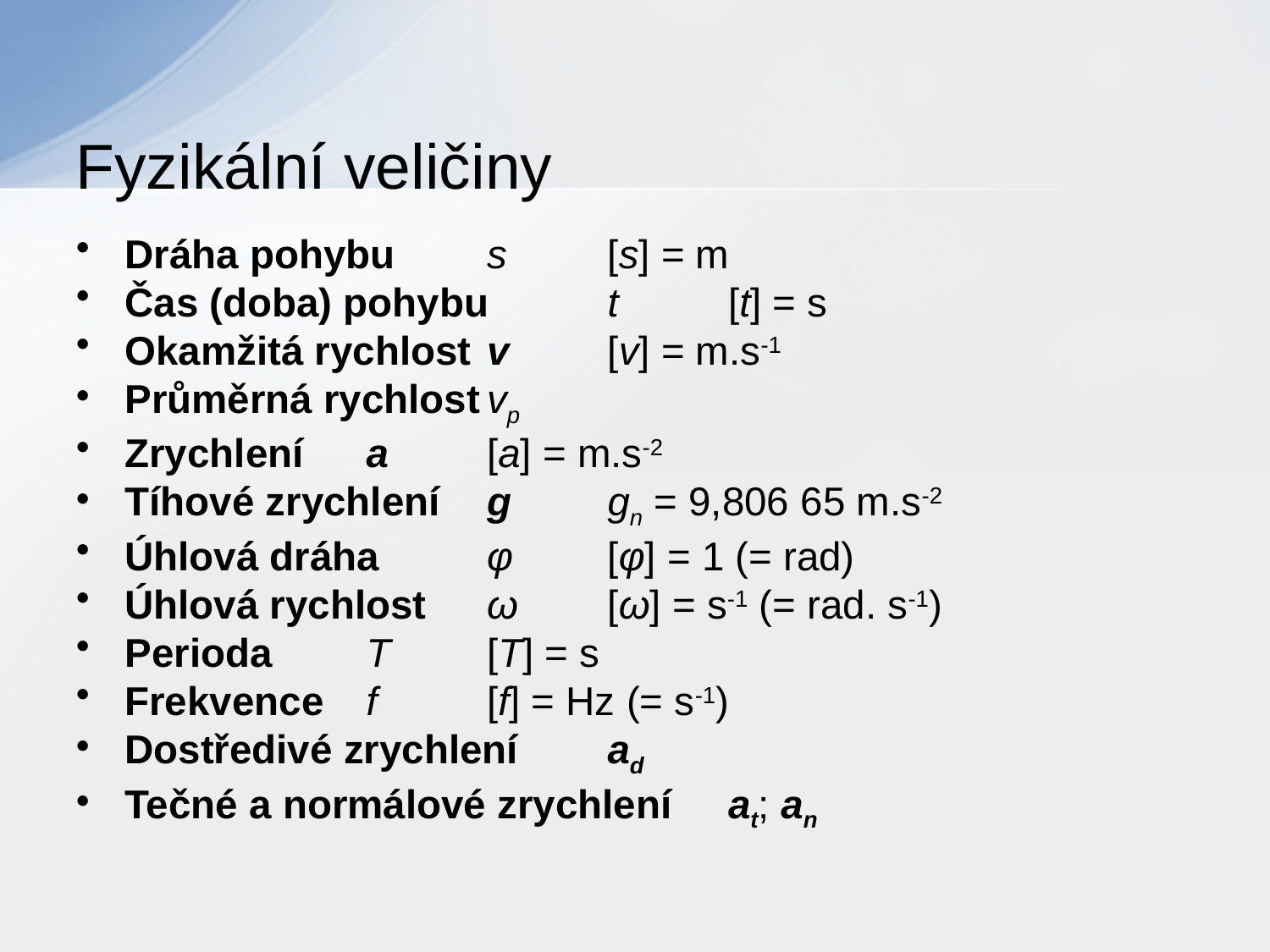

# Fyzikální veličiny
Dráha pohybu			s	[s] = m
Čas (doba) pohybu		t	[t] = s
Okamžitá rychlost		v	[v] = m.s-1
Průměrná rychlost		vp
Zrychlení				a	[a] = m.s-2
Tíhové zrychlení			g	gn = 9,806 65 m.s-2
Úhlová dráha			φ	[φ] = 1 (= rad)
Úhlová rychlost			ω	[ω] = s-1 (= rad. s-1)
Perioda				T	[T] = s
Frekvence				f	[f] = Hz (= s-1)
Dostředivé zrychlení		ad
Tečné a normálové zrychlení	at; an